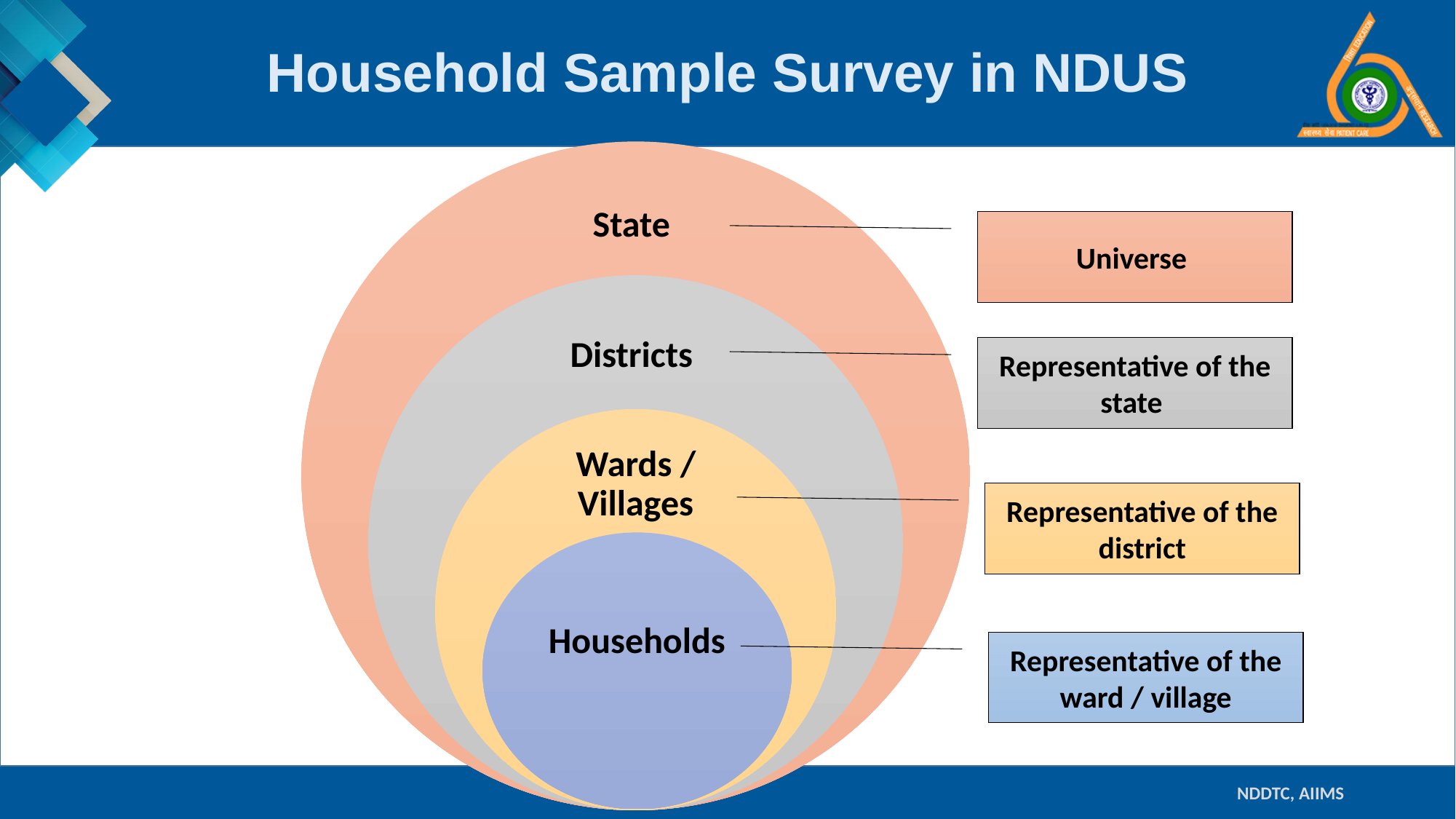

# Household Sample Survey in NDUS
State
Districts
Wards / Villages
Households

Universe
Representative of the state
Representative of the district
Representative of the ward / village
NDDTC, AIIMS